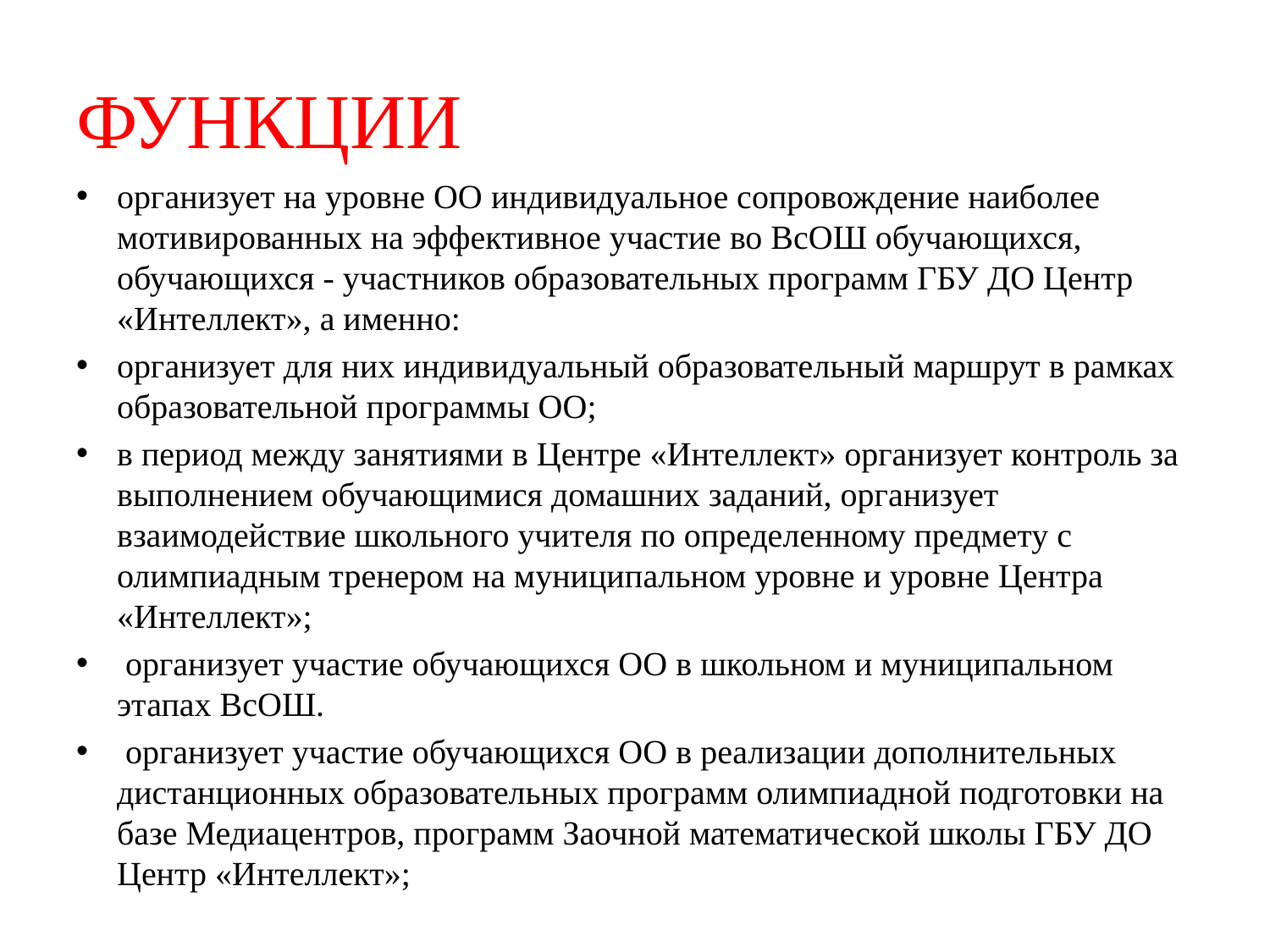

# ФУНКЦИИ
организует на уровне ОО индивидуальное сопровождение наиболее мотивированных на эффективное участие во ВсОШ обучающихся, обучающихся - участников образовательных программ ГБУ ДО Центр «Интеллект», а именно:
организует для них индивидуальный образовательный маршрут в рамках образовательной программы ОО;
в период между занятиями в Центре «Интеллект» организует контроль за выполнением обучающимися домашних заданий, организует взаимодействие школьного учителя по определенному предмету с олимпиадным тренером на муниципальном уровне и уровне Центра «Интеллект»;
 организует участие обучающихся ОО в школьном и муниципальном этапах ВсОШ.
 организует участие обучающихся ОО в реализации дополнительных дистанционных образовательных программ олимпиадной подготовки на базе Медиацентров, программ Заочной математической школы ГБУ ДО Центр «Интеллект»;